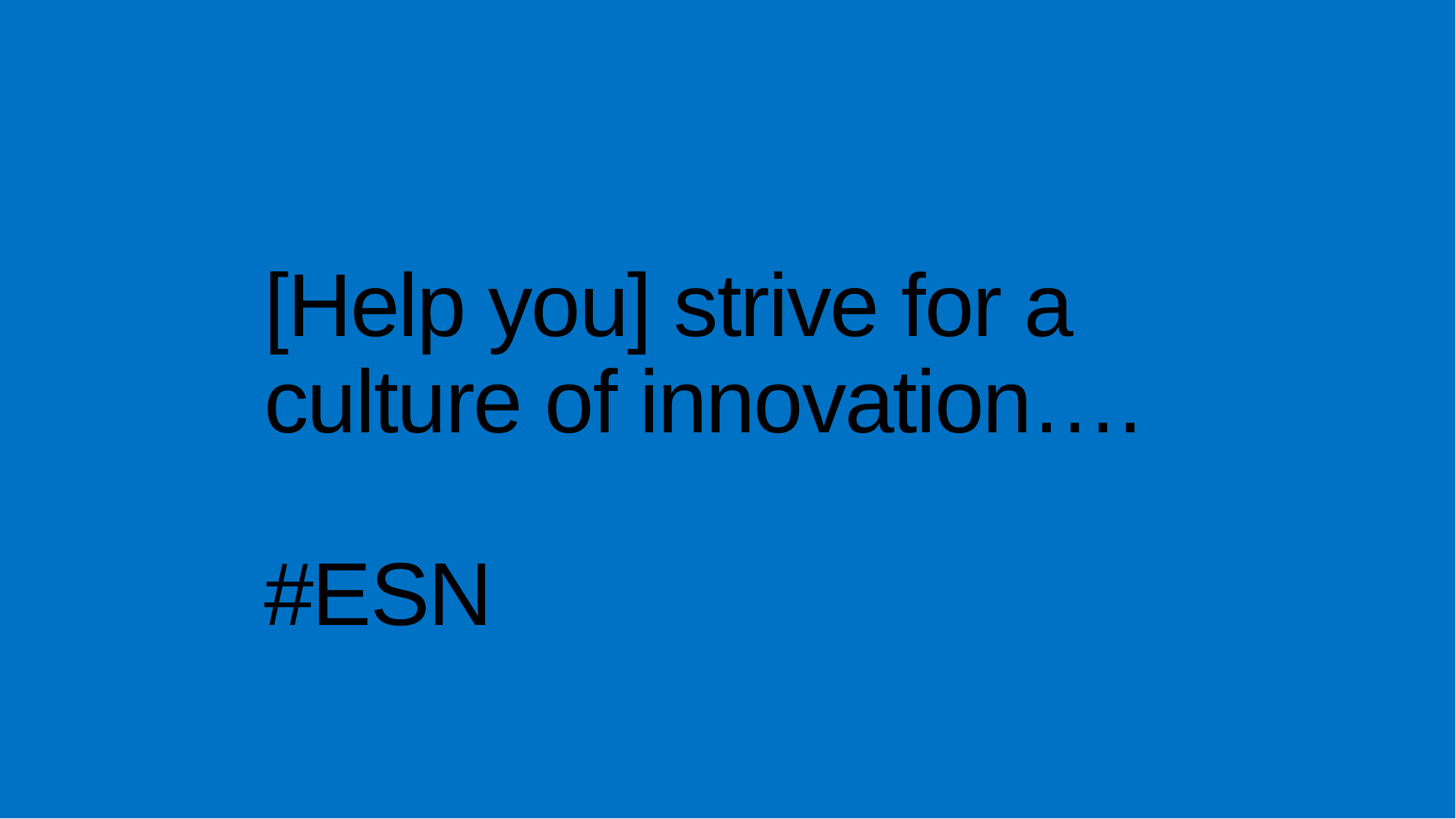

# [Help you] strive for a culture of innovation…. #ESN